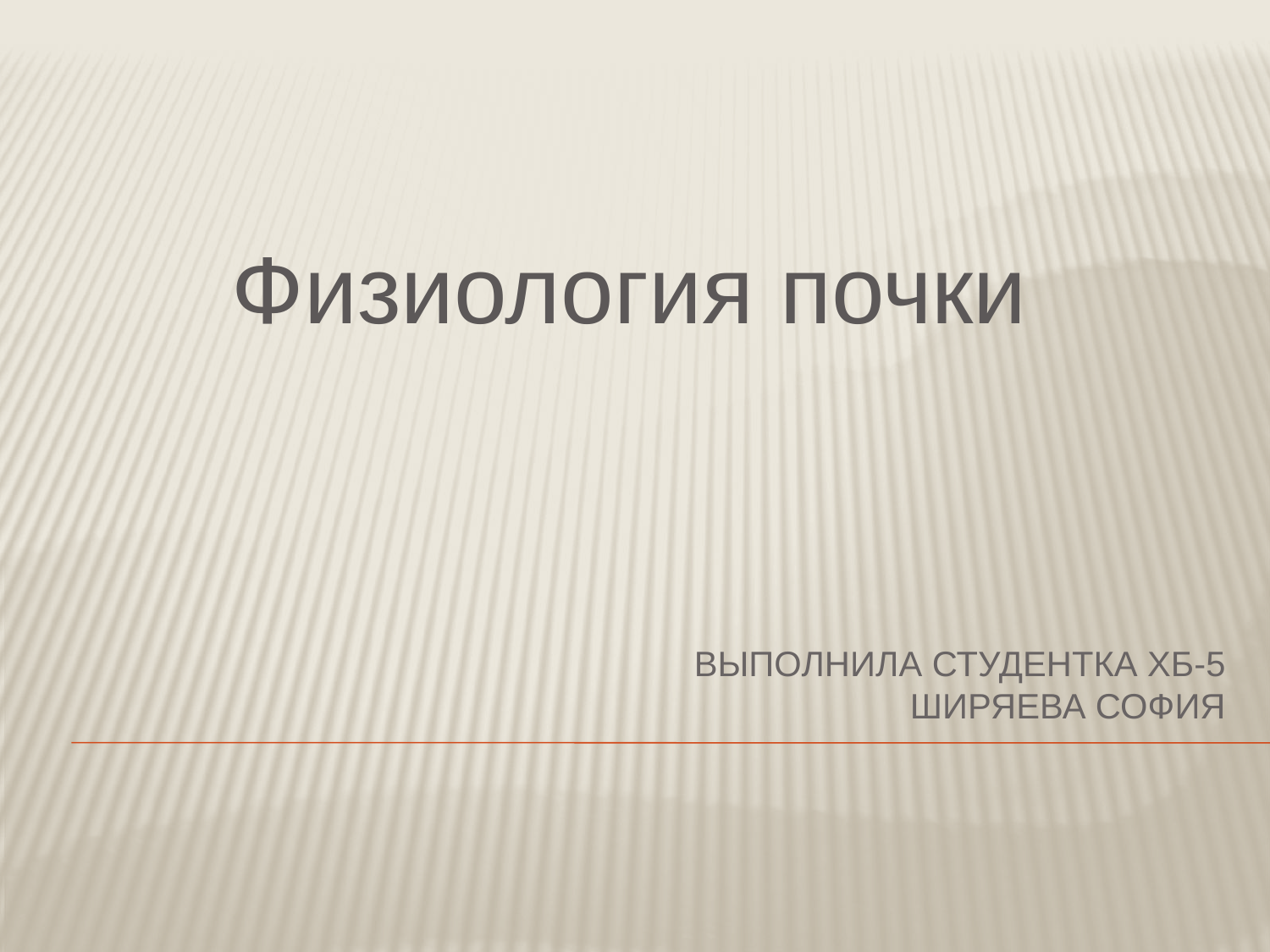

Физиология почки
# Выполнила студентка хб-5 Ширяева София